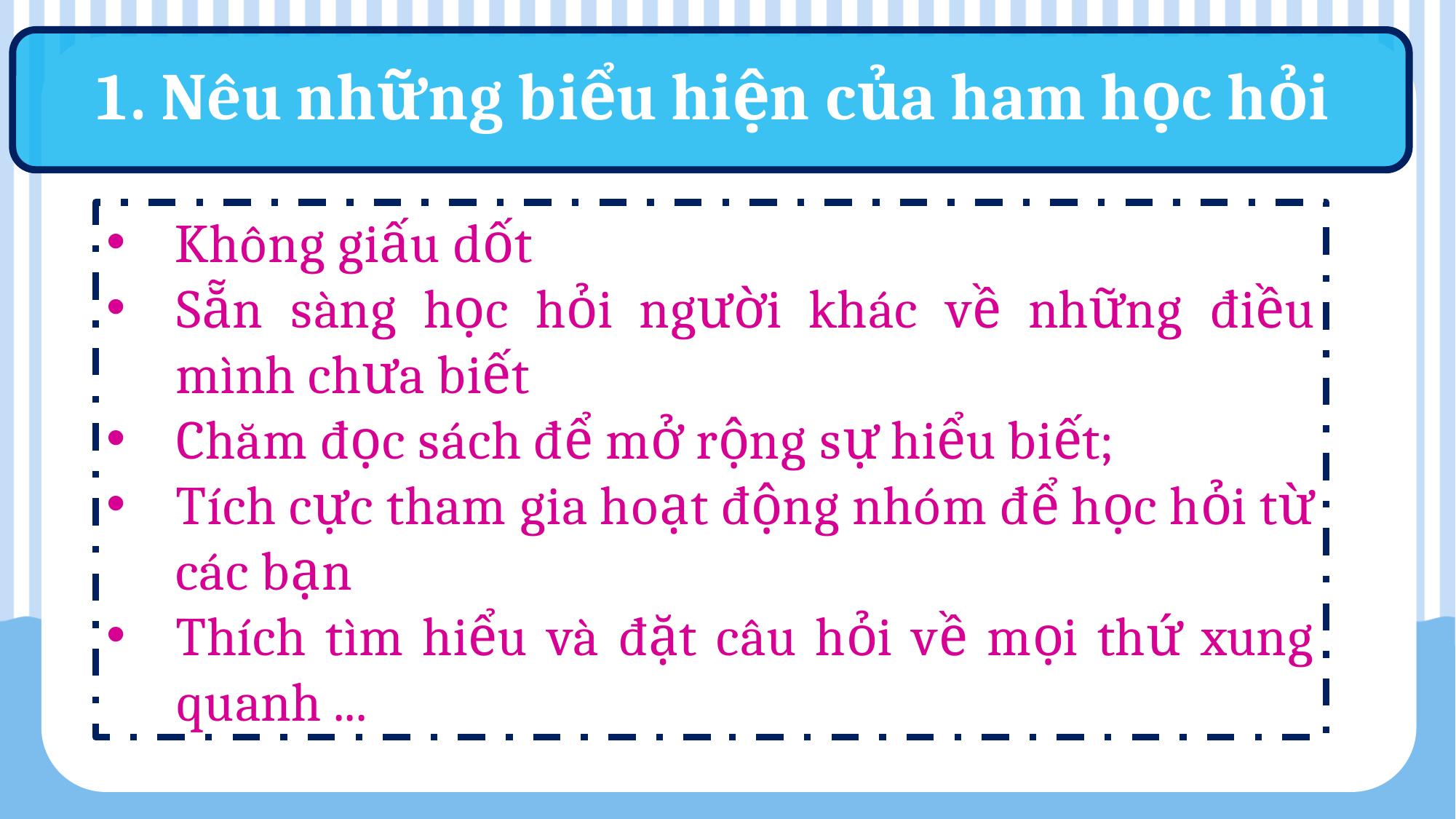

1. Nêu những biểu hiện của ham học hỏi
Không giấu dốt
Sẵn sàng học hỏi người khác về những điều mình chưa biết
Chăm đọc sách để mở rộng sự hiểu biết;
Tích cực tham gia hoạt động nhóm để học hỏi từ các bạn
Thích tìm hiểu và đặt câu hỏi về mọi thứ xung quanh ...